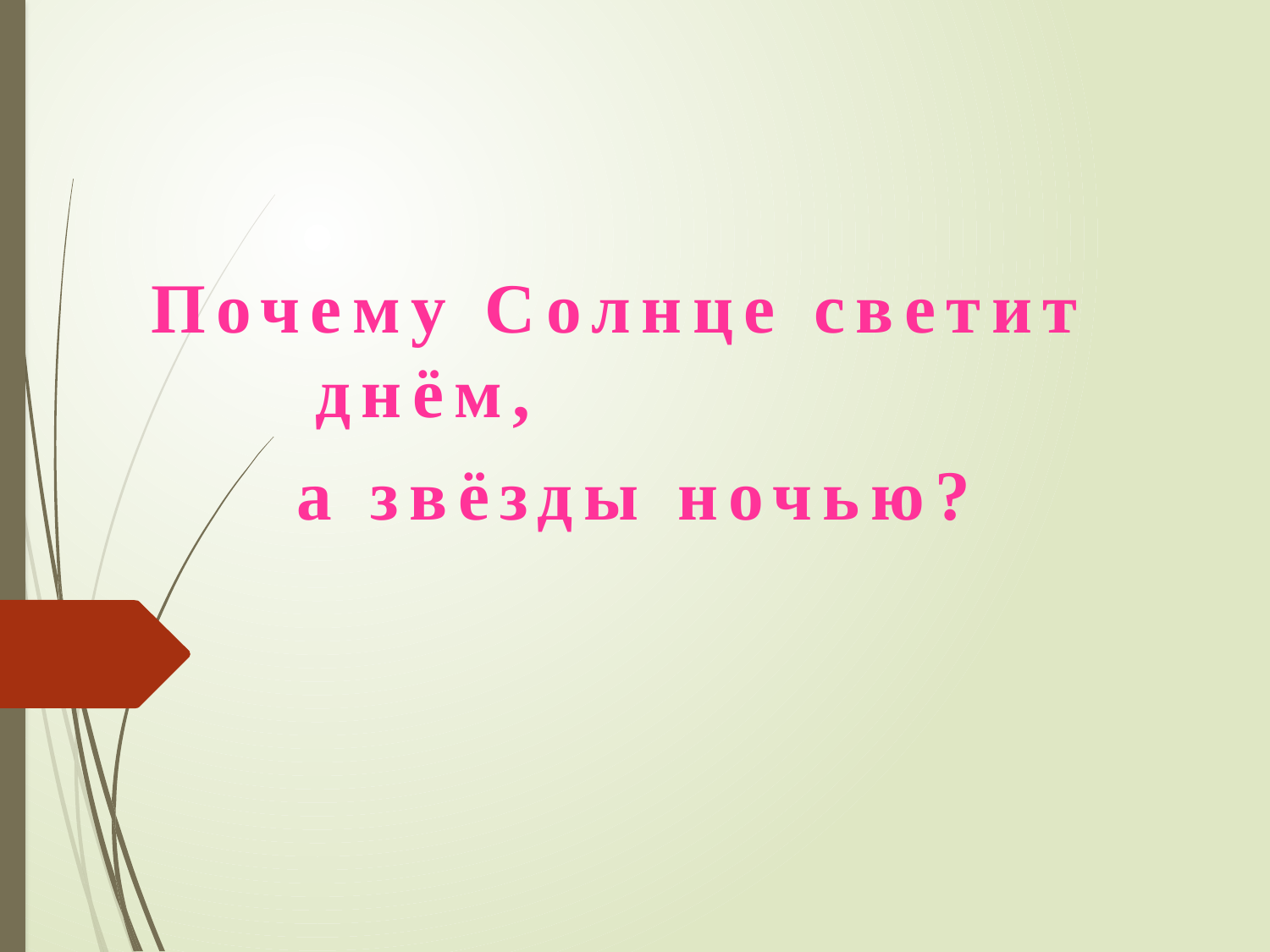

Почему Солнце светит днём,
 а звёзды ночью?